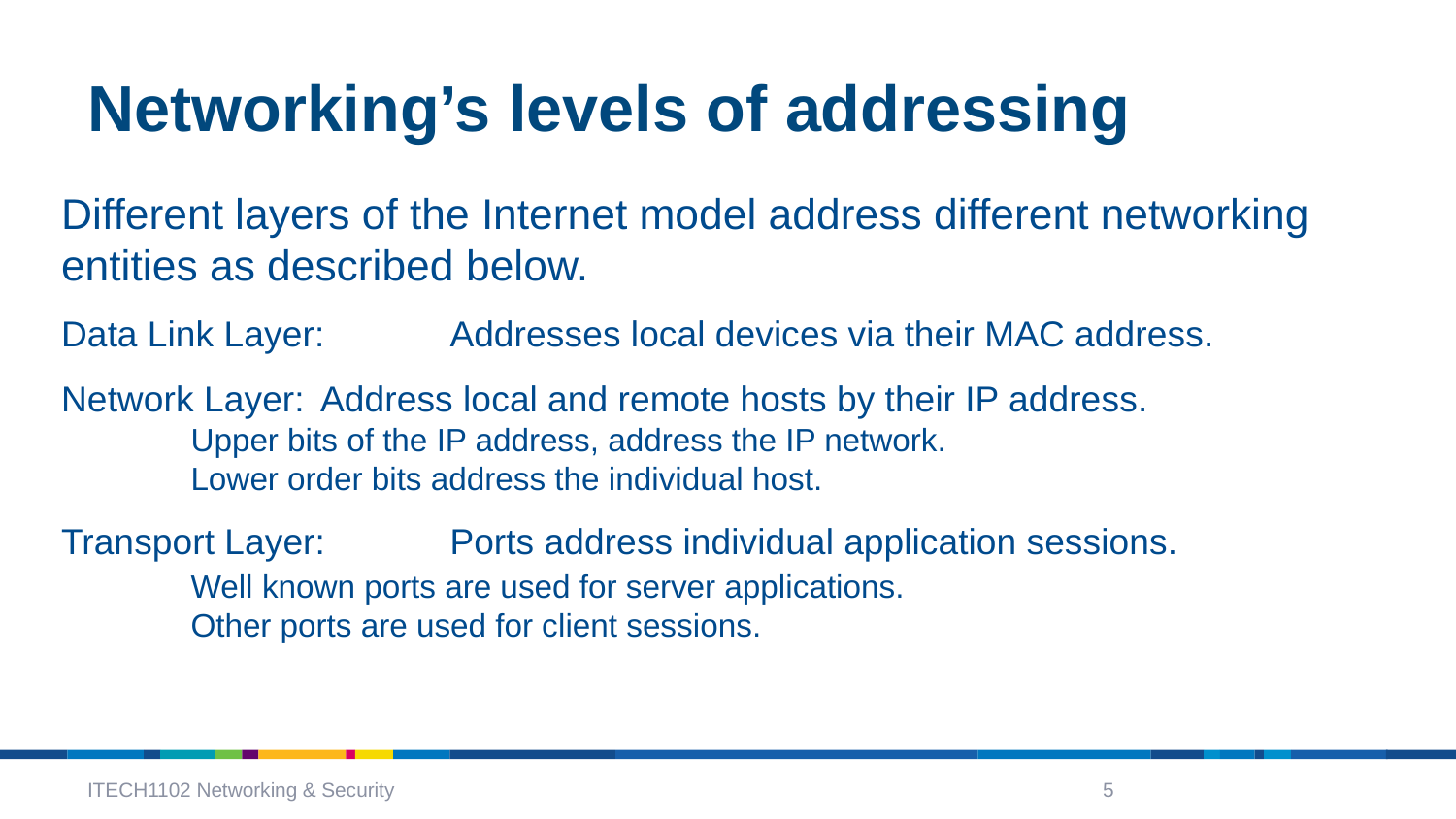

# Networking’s levels of addressing
Different layers of the Internet model address different networking entities as described below.
Data Link Layer:		Addresses local devices via their MAC address.
Network Layer:			Address local and remote hosts by their IP address.
						Upper bits of the IP address, address the IP network.
						Lower order bits address the individual host.
Transport Layer:		Ports address individual application sessions.
						Well known ports are used for server applications.
						Other ports are used for client sessions.

ITECH1102 Networking & Security
5